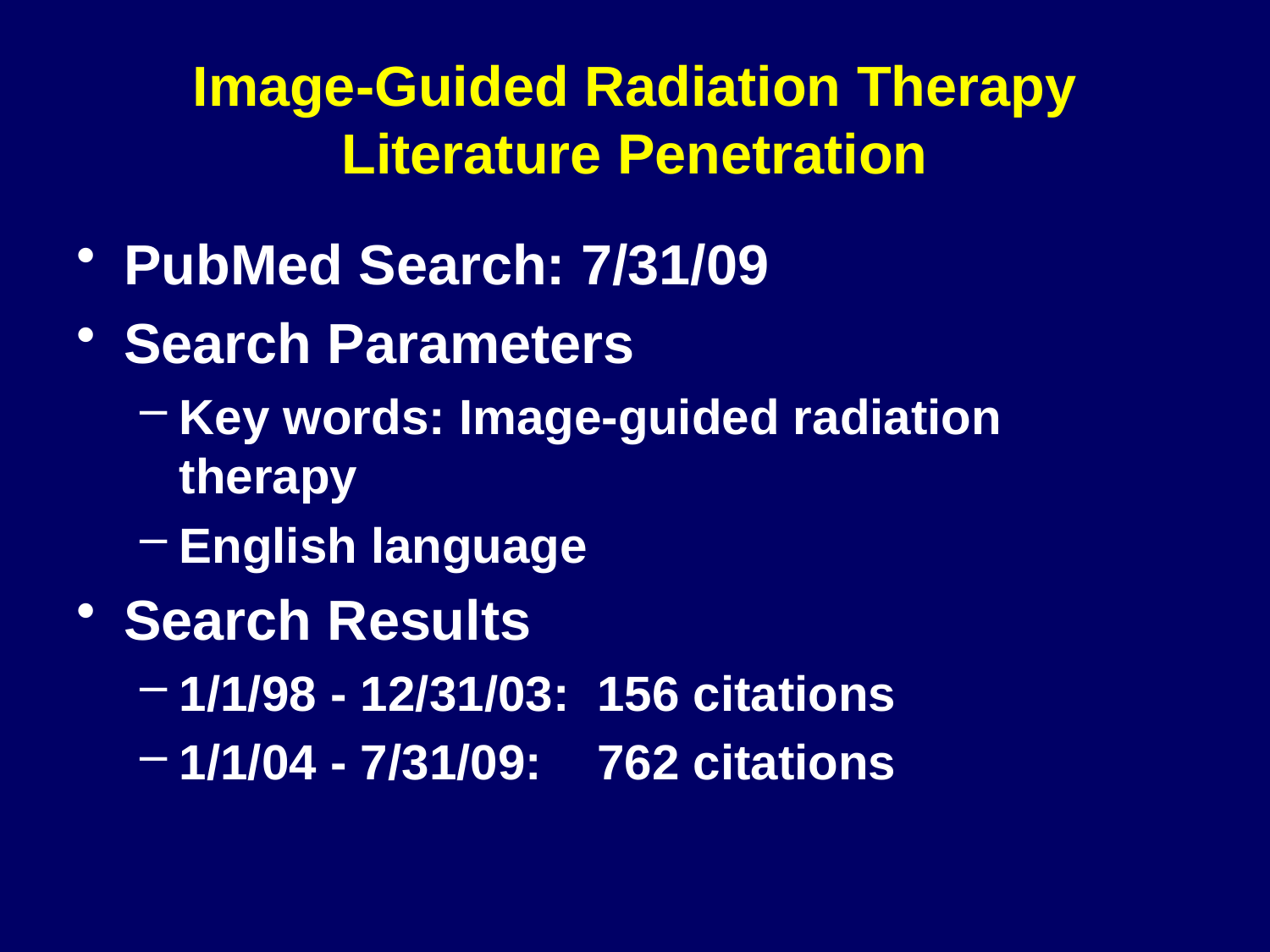

# Image-Guided Radiation Therapy Literature Penetration
PubMed Search: 7/31/09
Search Parameters
Key words: Image-guided radiation therapy
English language
Search Results
1/1/98 - 12/31/03:  156 citations
1/1/04 - 7/31/09:    762 citations